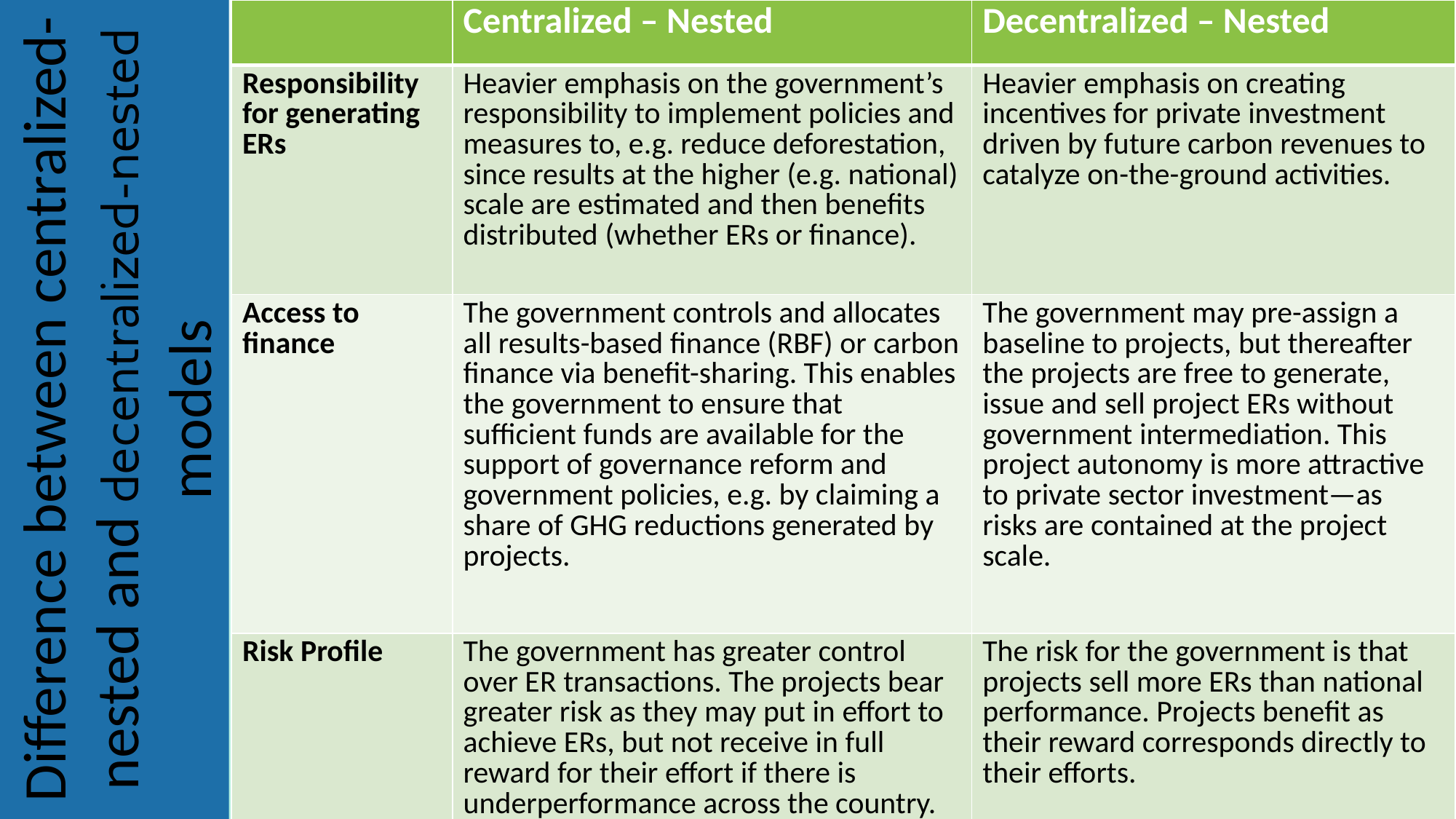

|  | Centralized – Nested | Decentralized – Nested |
| --- | --- | --- |
| Responsibility for generating ERs | Heavier emphasis on the government’s responsibility to implement policies and measures to, e.g. reduce deforestation, since results at the higher (e.g. national) scale are estimated and then benefits distributed (whether ERs or finance). | Heavier emphasis on creating incentives for private investment driven by future carbon revenues to catalyze on-the-ground activities. |
| Access to finance | The government controls and allocates all results-based finance (RBF) or carbon finance via benefit-sharing. This enables the government to ensure that sufficient funds are available for the support of governance reform and government policies, e.g. by claiming a share of GHG reductions generated by projects. | The government may pre-assign a baseline to projects, but thereafter the projects are free to generate, issue and sell project ERs without government intermediation. This project autonomy is more attractive to private sector investment—as risks are contained at the project scale. |
| Risk Profile | The government has greater control over ER transactions. The projects bear greater risk as they may put in effort to achieve ERs, but not receive in full reward for their effort if there is underperformance across the country. This may reduce incentives for private investment. | The risk for the government is that projects sell more ERs than national performance. Projects benefit as their reward corresponds directly to their efforts. |
Difference between centralized-nested and decentralized-nested models